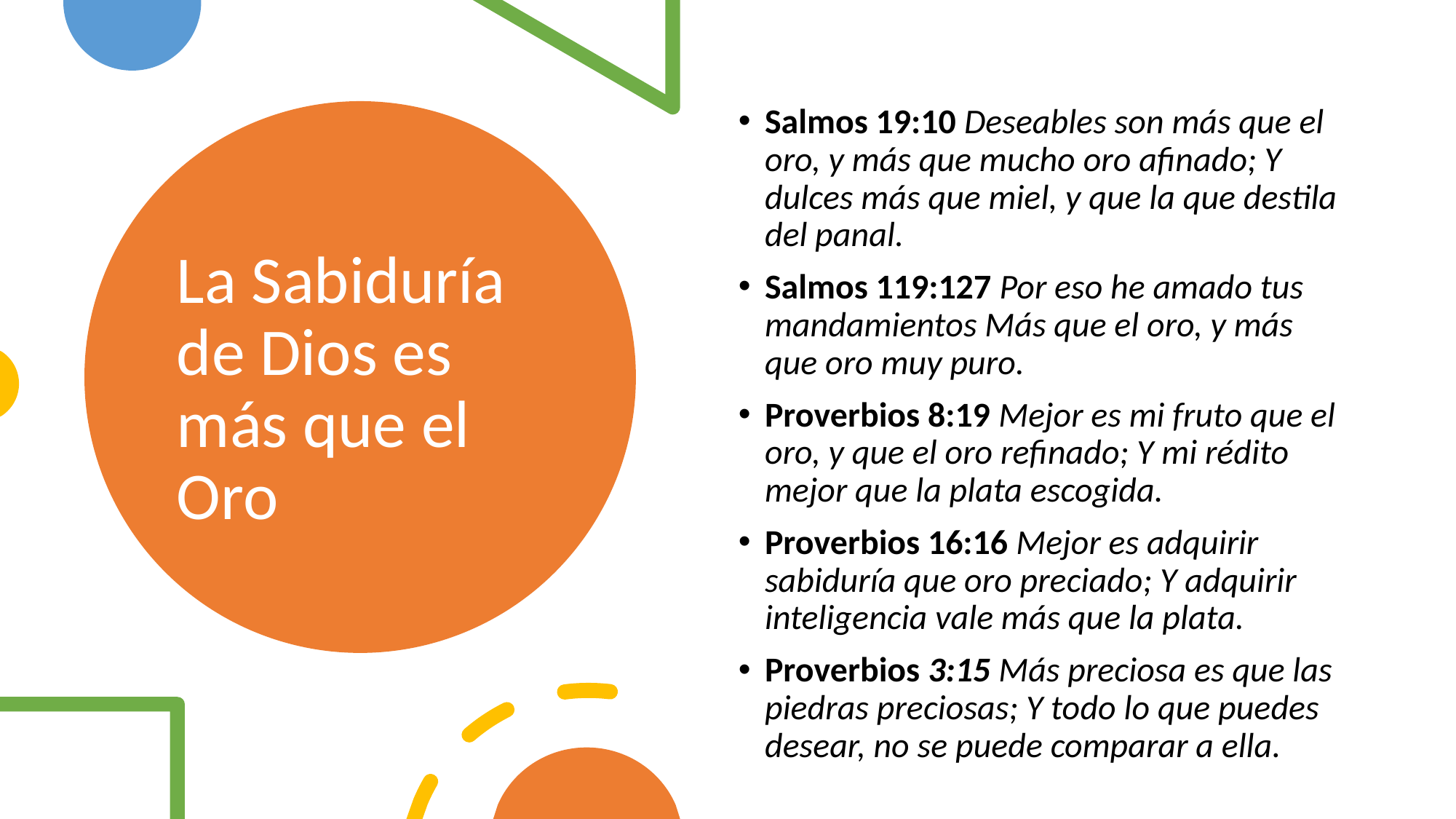

Salmos 19:10 ​Deseables son más que el oro, y más que mucho oro afinado; Y dulces más que miel, y que la que destila del panal.
Salmos 119:127 Por eso he amado tus mandamientos Más que el oro, y más que oro muy puro.
Proverbios 8:19 Mejor es mi fruto que el oro, y que el oro refinado; Y mi rédito mejor que la plata escogida.
Proverbios 16:16 ​Mejor es adquirir sabiduría que oro preciado; Y adquirir inteligencia vale más que la plata.
Proverbios 3:15 Más preciosa es que las piedras preciosas; Y todo lo que puedes desear, no se puede comparar a ella.

# La Sabiduría de Dios es más que el Oro